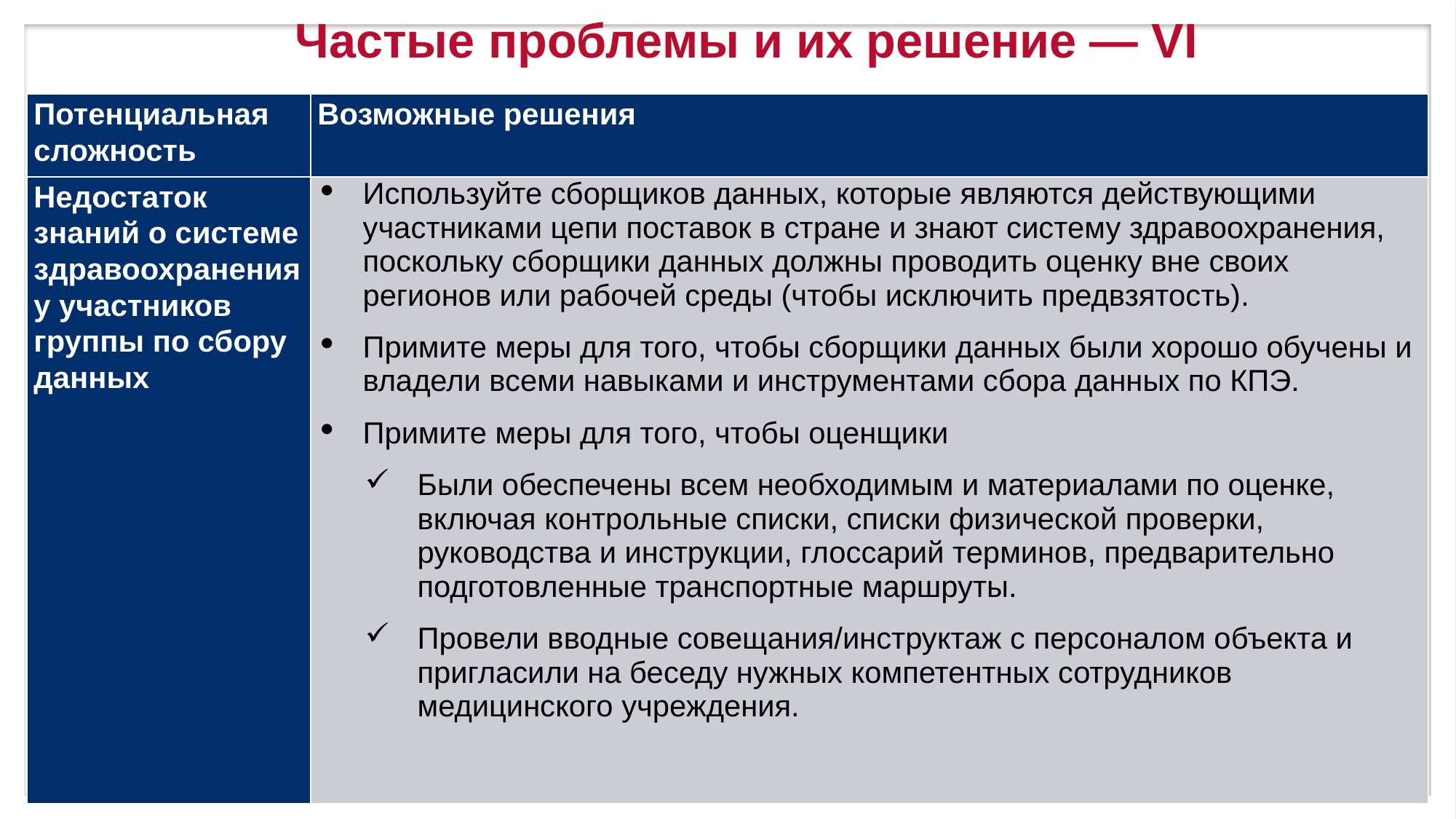

# Частые проблемы и их решение — VI
| Потенциальная сложность | Возможные решения |
| --- | --- |
| Недостаток знаний о системе здравоохранения у участников группы по сбору данных | Используйте сборщиков данных, которые являются действующими участниками цепи поставок в стране и знают систему здравоохранения, поскольку сборщики данных должны проводить оценку вне своих регионов или рабочей среды (чтобы исключить предвзятость). Примите меры для того, чтобы сборщики данных были хорошо обучены и владели всеми навыками и инструментами сбора данных по КПЭ. Примите меры для того, чтобы оценщики Были обеспечены всем необходимым и материалами по оценке, включая контрольные списки, списки физической проверки, руководства и инструкции, глоссарий терминов, предварительно подготовленные транспортные маршруты. Провели вводные совещания/инструктаж с персоналом объекта и пригласили на беседу нужных компетентных сотрудников медицинского учреждения. |